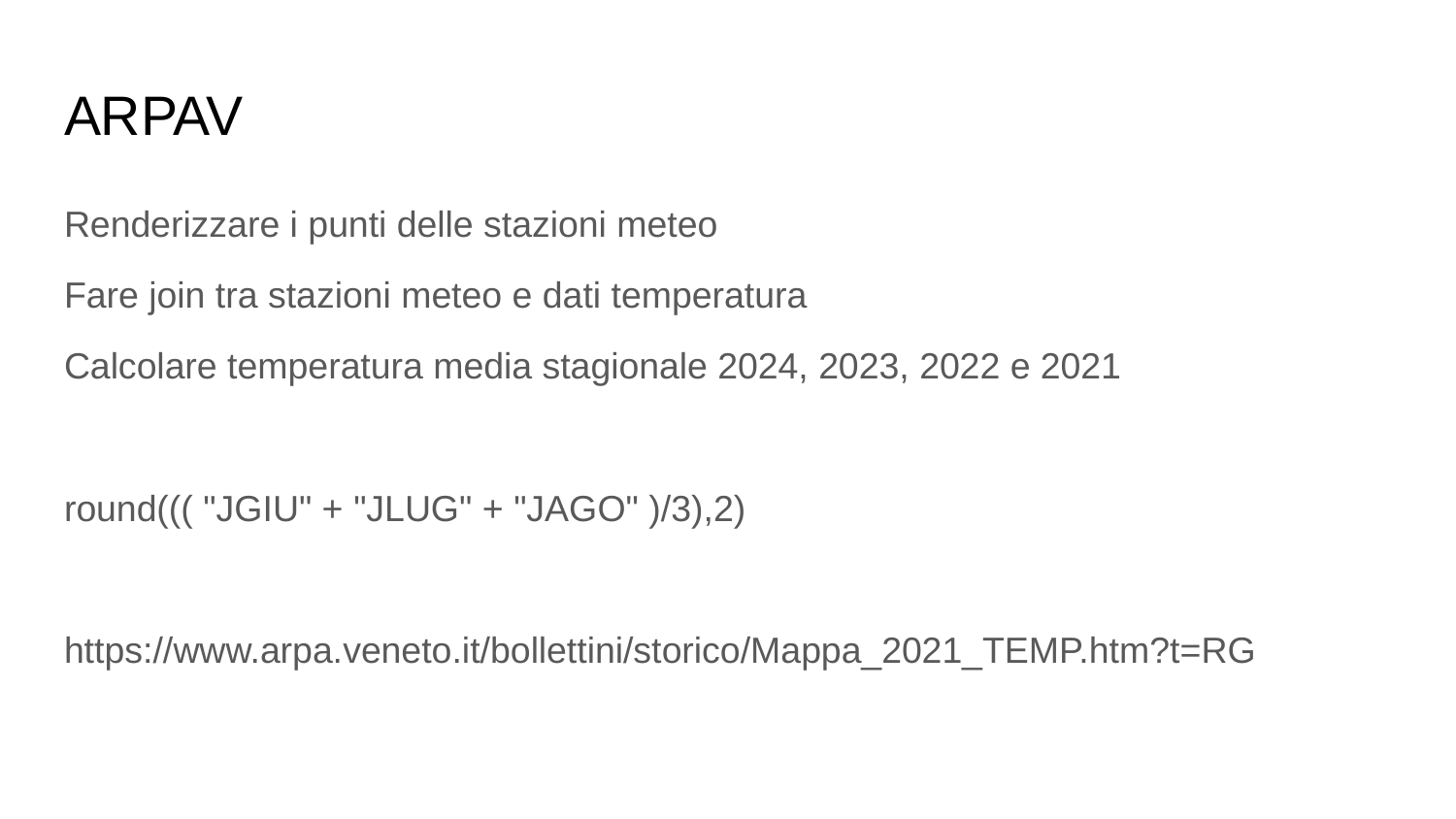

# ARPAV
Renderizzare i punti delle stazioni meteo
Fare join tra stazioni meteo e dati temperatura
Calcolare temperatura media stagionale 2024, 2023, 2022 e 2021

round((( "JGIU" + "JLUG" + "JAGO" )/3),2)

https://www.arpa.veneto.it/bollettini/storico/Mappa_2021_TEMP.htm?t=RG